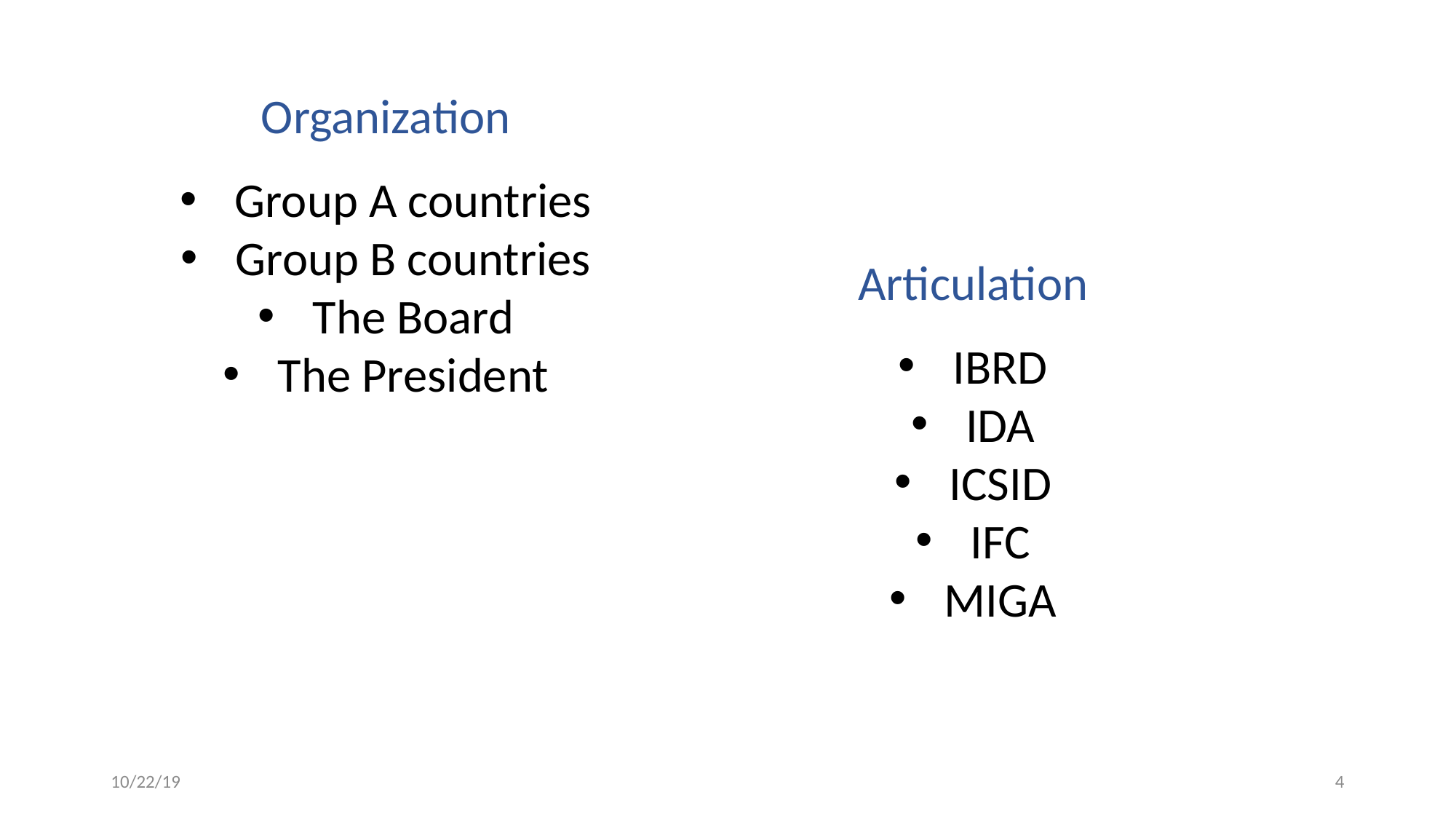

Organization

Group A countries
Group B countries
The Board
The President
Articulation

IBRD
IDA
ICSID
IFC
MIGA
10/22/19

4